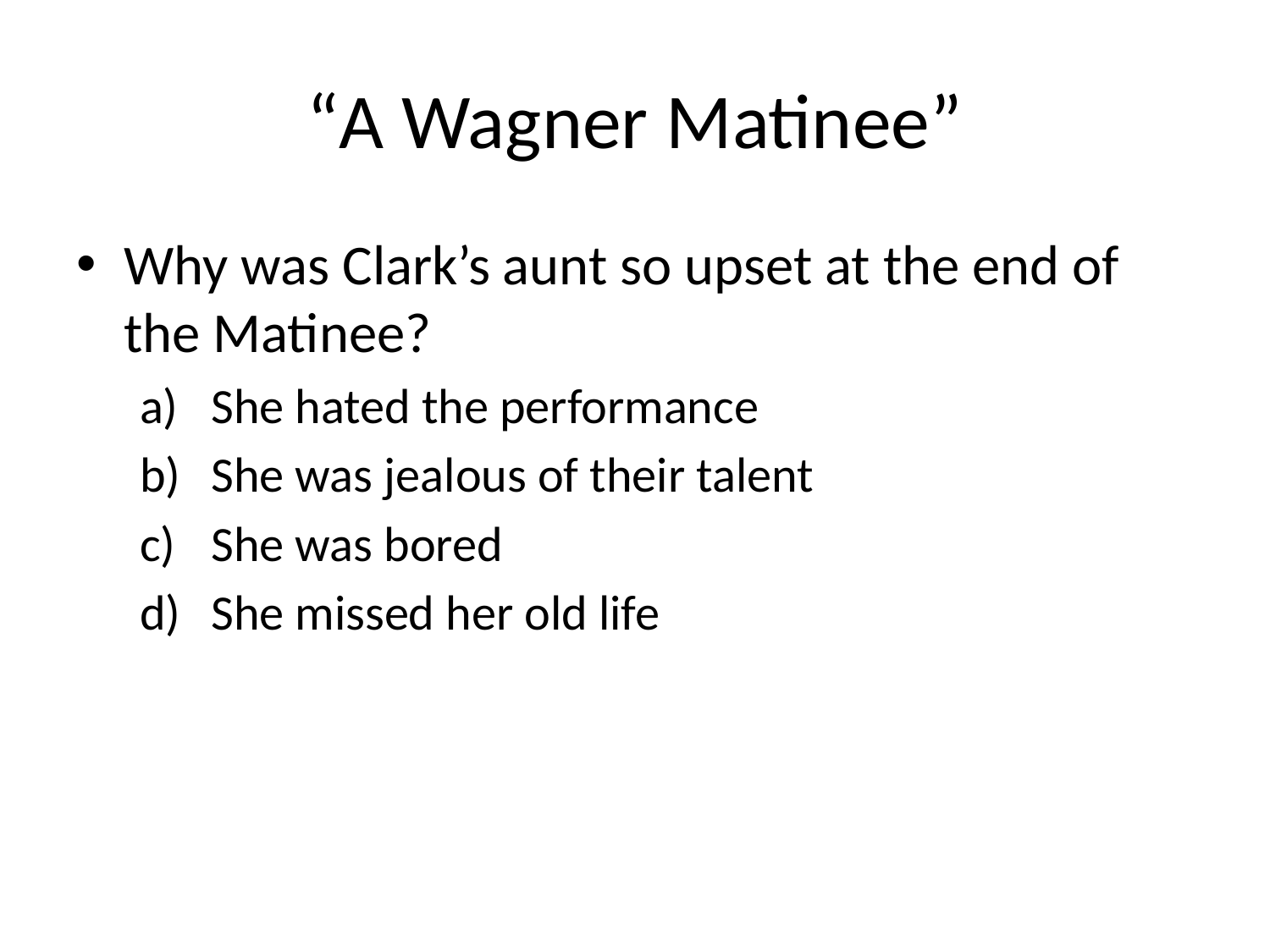

# “A Wagner Matinee”
Why was Clark’s aunt so upset at the end of the Matinee?
She hated the performance
She was jealous of their talent
She was bored
She missed her old life